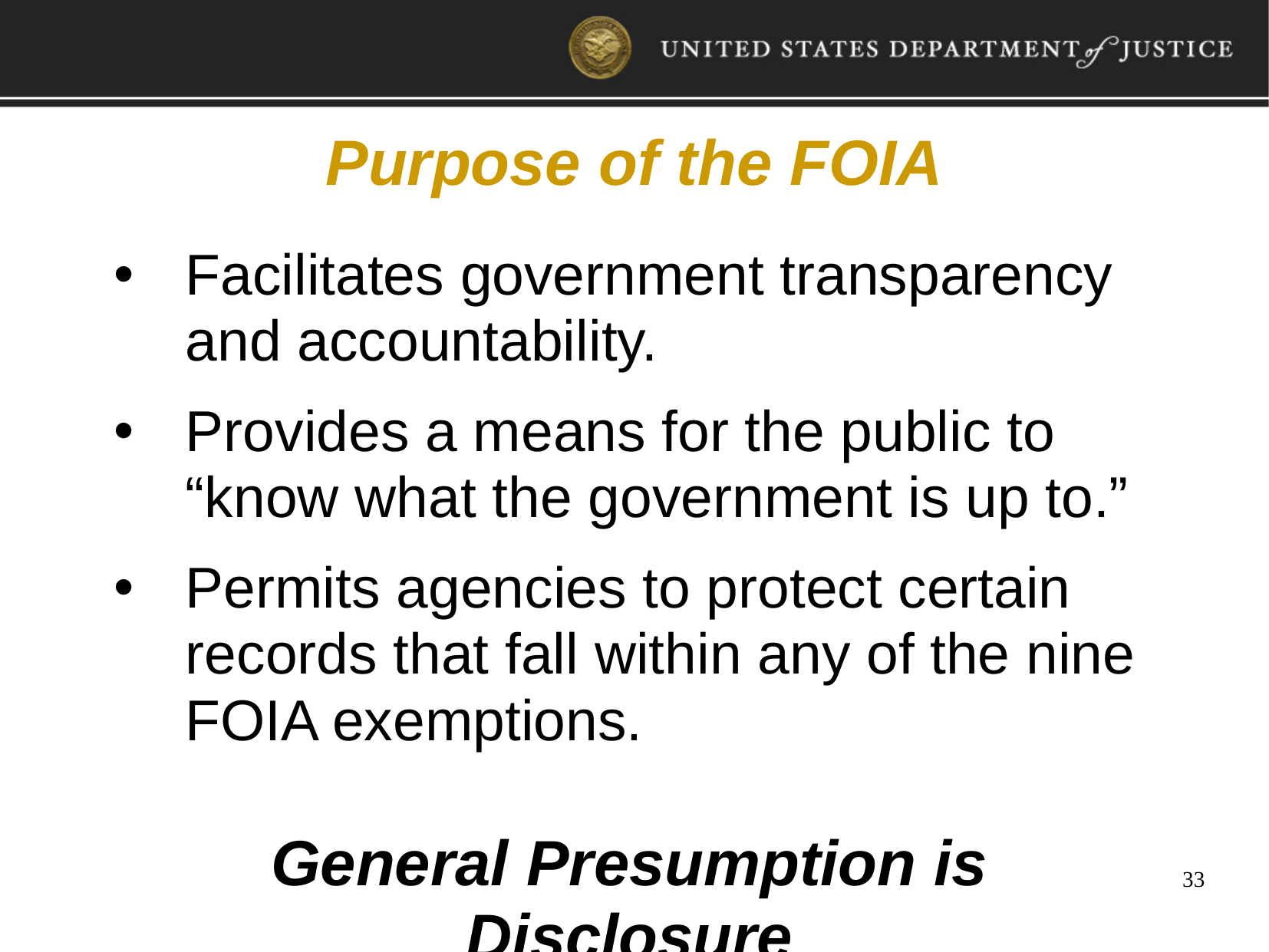

Purpose of the FOIA
Facilitates government transparency and accountability.
Provides a means for the public to “know what the government is up to.”
Permits agencies to protect certain records that fall within any of the nine FOIA exemptions.
General Presumption is Disclosure
33